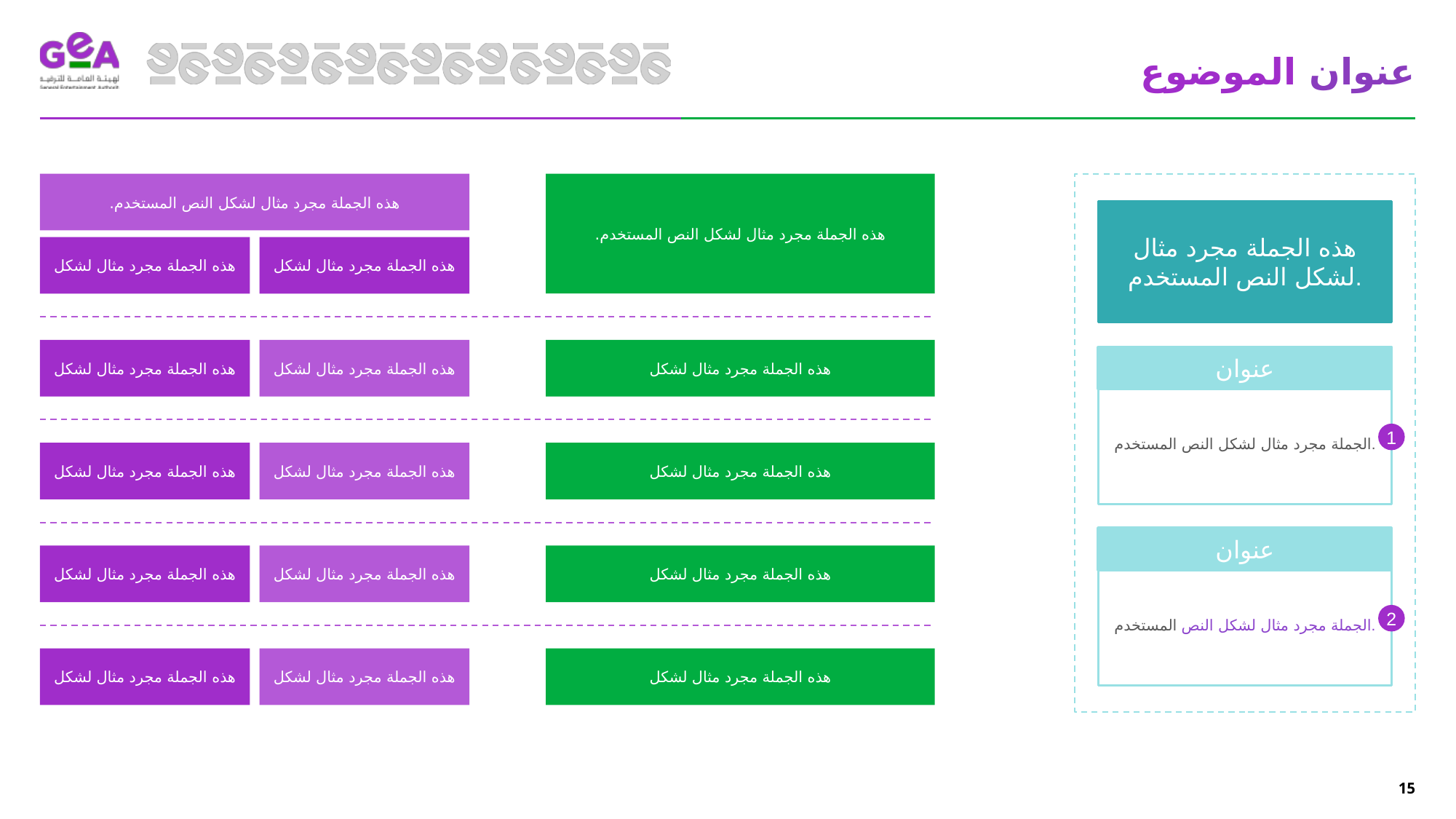

عنوان الموضوع
هذه الجملة مجرد مثال لشكل النص المستخدم.
هذه الجملة مجرد مثال لشكل النص المستخدم.

هذه الجملة مجرد مثال لشكل النص المستخدم.
هذه الجملة مجرد مثال لشكل
هذه الجملة مجرد مثال لشكل
هذه الجملة مجرد مثال لشكل
هذه الجملة مجرد مثال لشكل
هذه الجملة مجرد مثال لشكل
عنوان
الجملة مجرد مثال لشكل النص المستخدم.
1
هذه الجملة مجرد مثال لشكل
هذه الجملة مجرد مثال لشكل
هذه الجملة مجرد مثال لشكل
عنوان
هذه الجملة مجرد مثال لشكل
هذه الجملة مجرد مثال لشكل
هذه الجملة مجرد مثال لشكل
الجملة مجرد مثال لشكل النص المستخدم.
2
هذه الجملة مجرد مثال لشكل
هذه الجملة مجرد مثال لشكل
هذه الجملة مجرد مثال لشكل
15